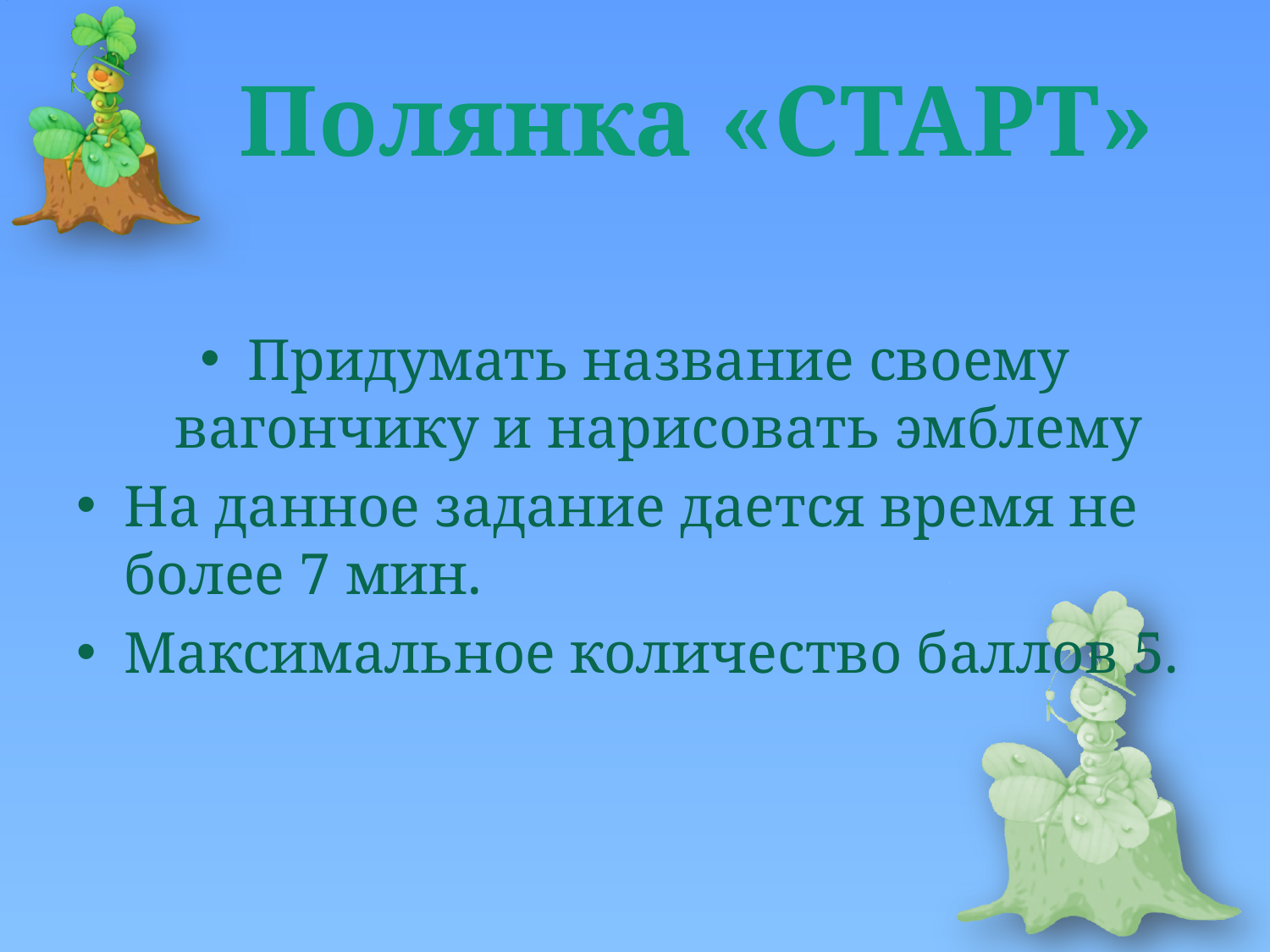

# Полянка «СТАРТ»
Придумать название своему вагончику и нарисовать эмблему
На данное задание дается время не более 7 мин.
Максимальное количество баллов 5.